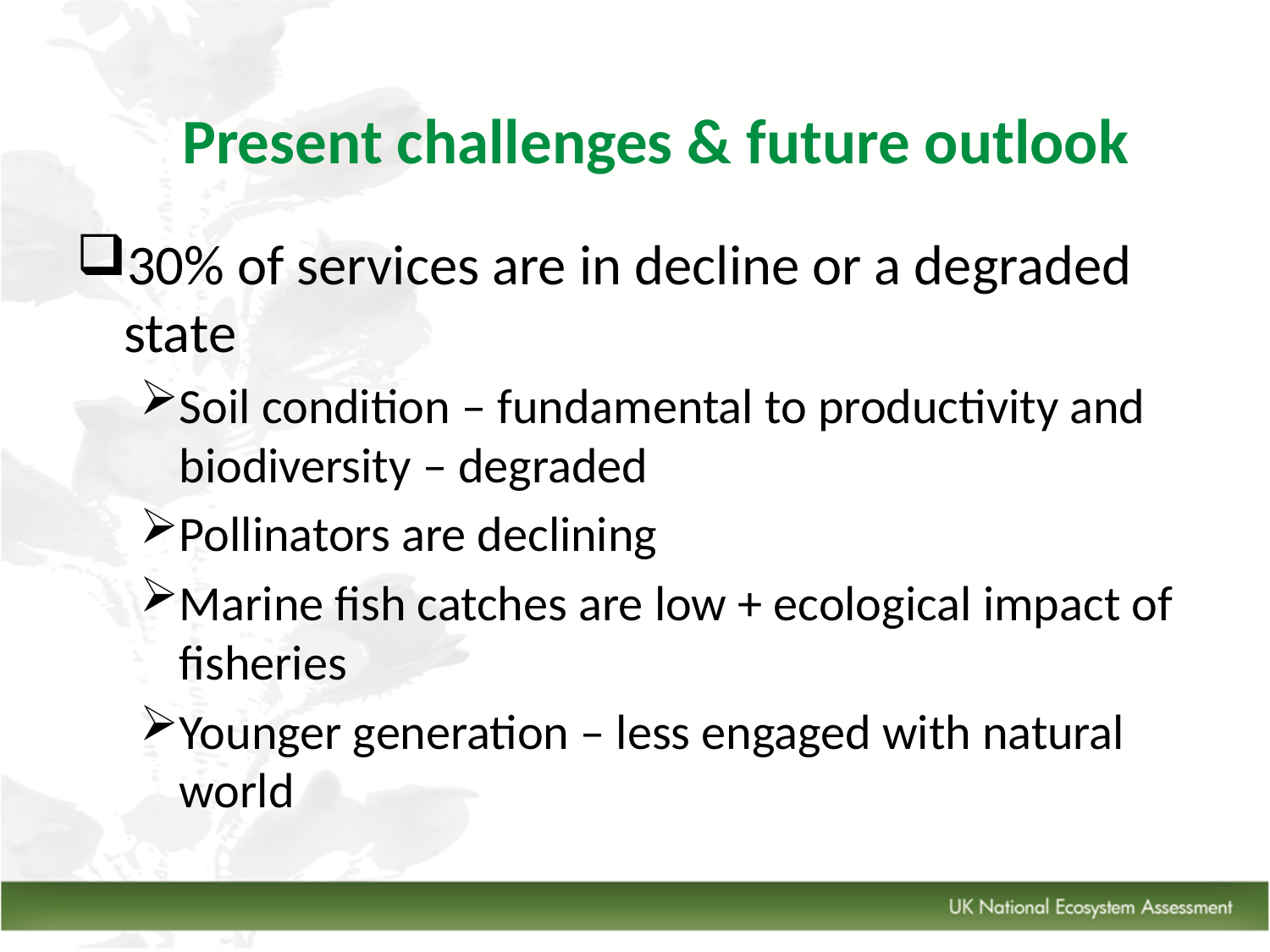

Present challenges & future outlook
30% of services are in decline or a degraded state
Soil condition – fundamental to productivity and biodiversity – degraded
Pollinators are declining
Marine fish catches are low + ecological impact of fisheries
Younger generation – less engaged with natural world